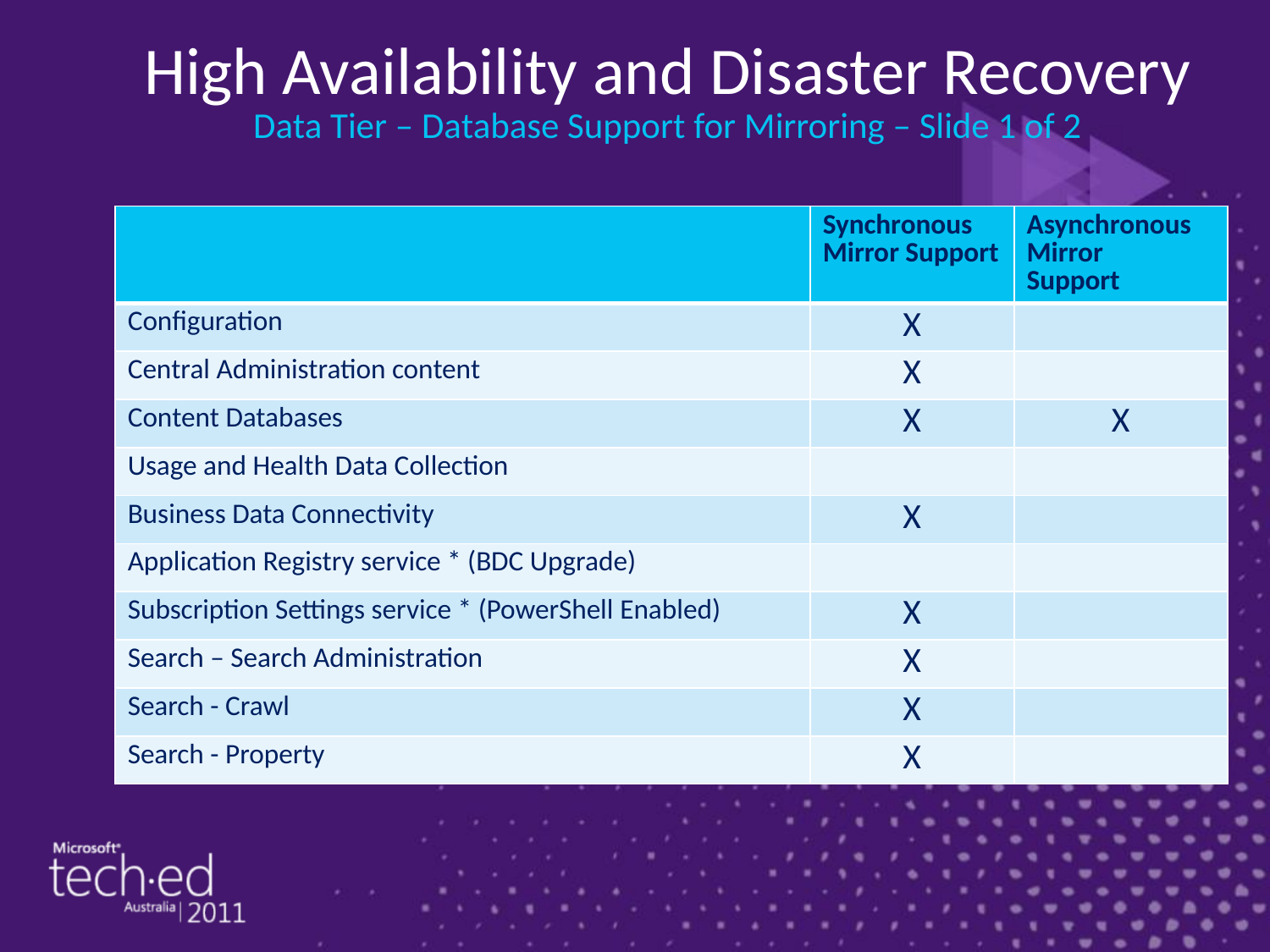

High Availability and Disaster Recovery
Data Tier – Database Support for Mirroring – Slide 1 of 2
|  | Synchronous Mirror Support | Asynchronous Mirror Support |
| --- | --- | --- |
| Configuration | X |  |
| Central Administration content | X |  |
| Content Databases | X | X |
| Usage and Health Data Collection |  |  |
| Business Data Connectivity | X |  |
| Application Registry service \* (BDC Upgrade) |  |  |
| Subscription Settings service \* (PowerShell Enabled) | X |  |
| Search – Search Administration | X |  |
| Search - Crawl | X |  |
| Search - Property | X |  |